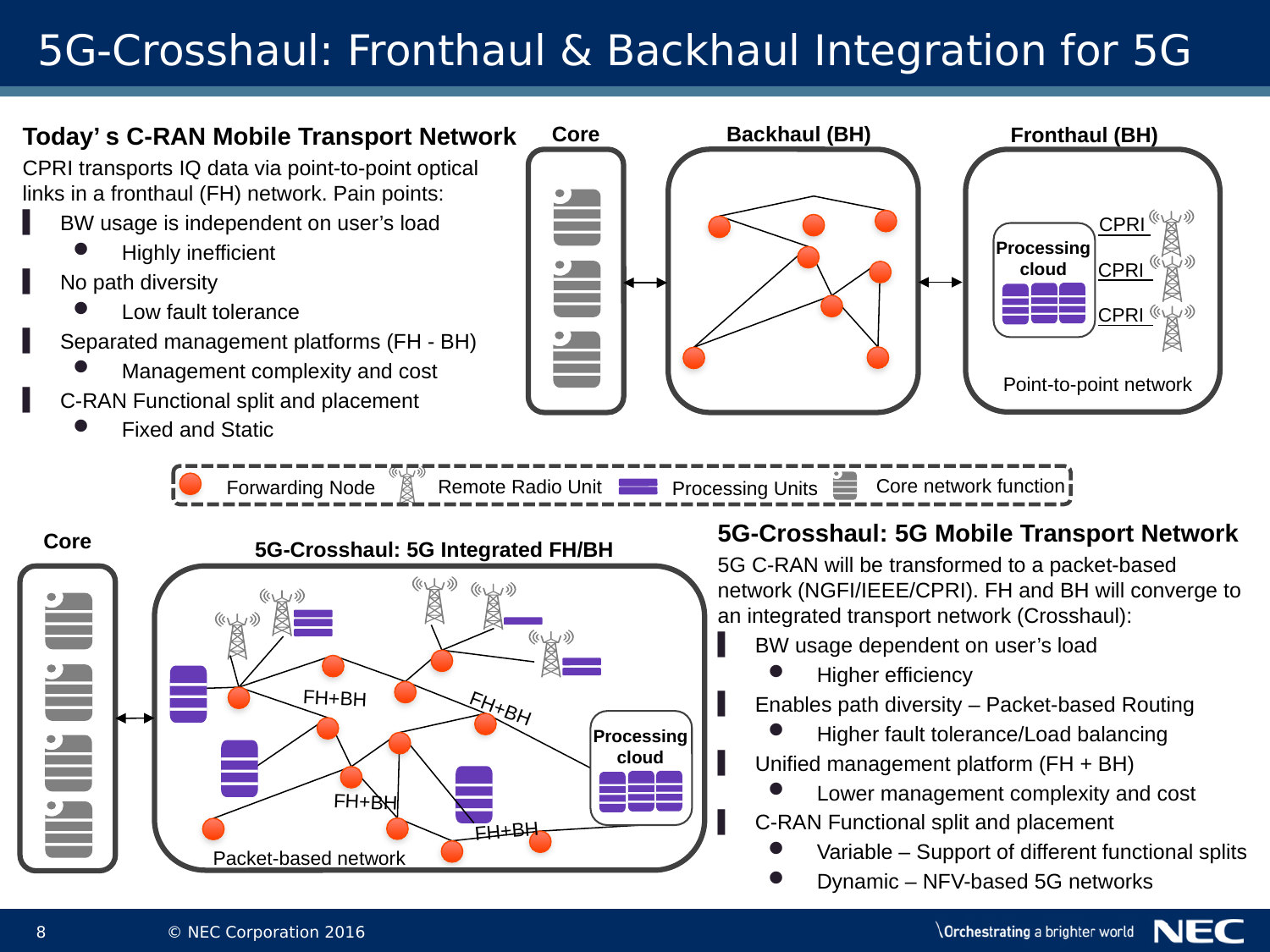

# 5G-Crosshaul: Fronthaul & Backhaul Integration for 5G
Today’ s C-RAN Mobile Transport Network
CPRI transports IQ data via point-to-point optical links in a fronthaul (FH) network. Pain points:
BW usage is independent on user’s load
Highly inefficient
No path diversity
Low fault tolerance
Separated management platforms (FH - BH)
Management complexity and cost
C-RAN Functional split and placement
Fixed and Static

Core
Backhaul (BH)
Fronthaul (BH)

CPRI

Processing
cloud

CPRI

CPRI

Point-to-point network

Core network function
Remote Radio Unit
Forwarding Node
Processing Units

5G-Crosshaul: 5G Mobile Transport Network
5G C-RAN will be transformed to a packet-based network (NGFI/IEEE/CPRI). FH and BH will converge to an integrated transport network (Crosshaul):
BW usage dependent on user’s load
Higher efficiency
Enables path diversity – Packet-based Routing
Higher fault tolerance/Load balancing
Unified management platform (FH + BH)
Lower management complexity and cost
C-RAN Functional split and placement
Variable – Support of different functional splits
Dynamic – NFV-based 5G networks
Core
5G-Crosshaul: 5G Integrated FH/BH

FH+BH

FH+BH

Processing
cloud

FH+BH

FH+BH

Packet-based network